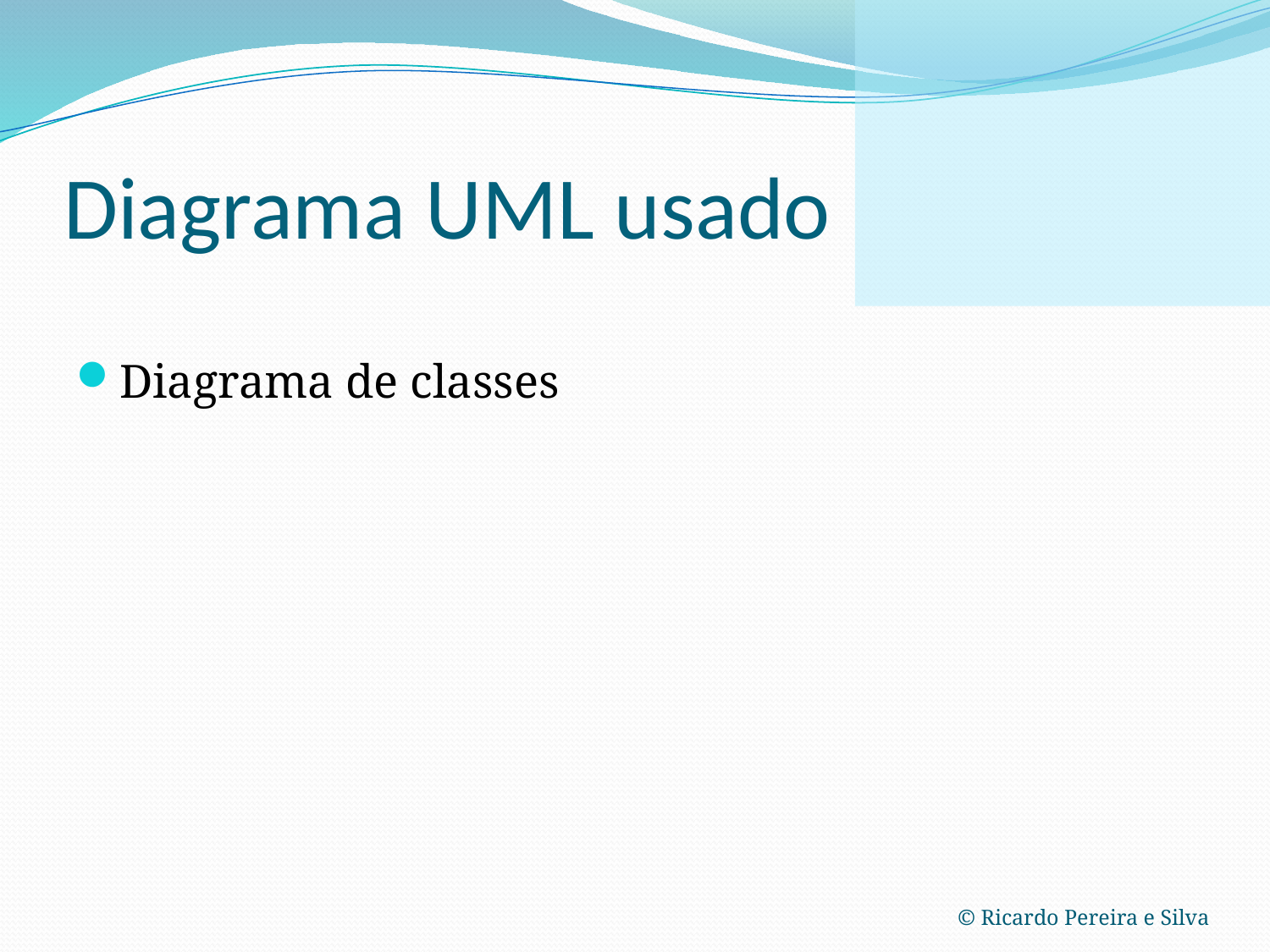

# Diagrama UML usado
Diagrama de classes
© Ricardo Pereira e Silva